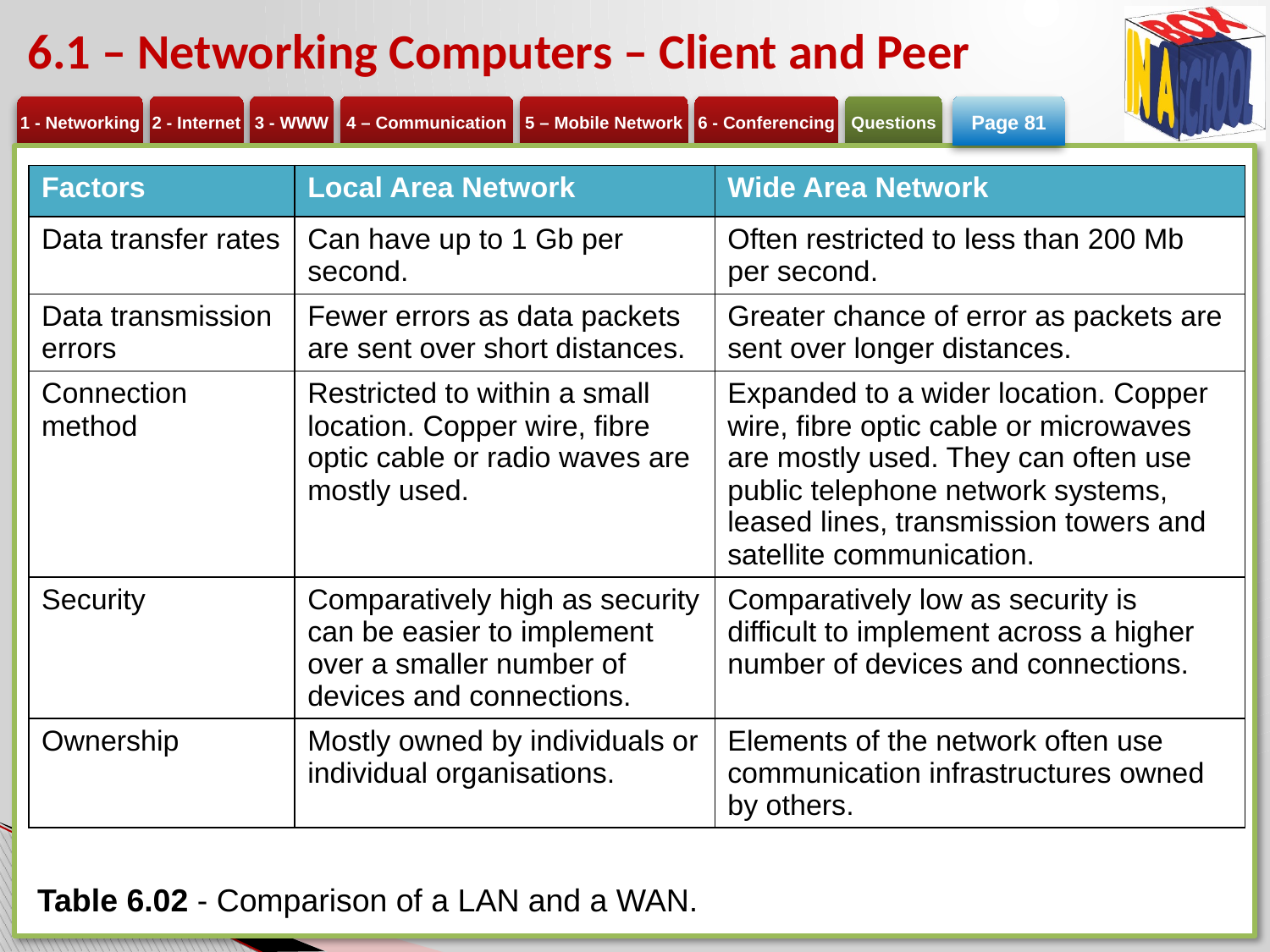

# 6.1 – Networking Computers – Client and Peer
Page 81
| Factors | Local Area Network | Wide Area Network |
| --- | --- | --- |
| Data transfer rates | Can have up to 1 Gb per second. | Often restricted to less than 200 Mb per second. |
| Data transmission errors | Fewer errors as data packets are sent over short distances. | Greater chance of error as packets are sent over longer distances. |
| Connection method | Restricted to within a small location. Copper wire, fibre optic cable or radio waves are mostly used. | Expanded to a wider location. Copper wire, fibre optic cable or microwaves are mostly used. They can often use public telephone network systems, leased lines, transmission towers and satellite communication. |
| Security | Comparatively high as security can be easier to implement over a smaller number of devices and connections. | Comparatively low as security is difficult to implement across a higher number of devices and connections. |
| Ownership | Mostly owned by individuals or individual organisations. | Elements of the network often use communication infrastructures owned by others. |
Table 6.02 - Comparison of a LAN and a WAN.